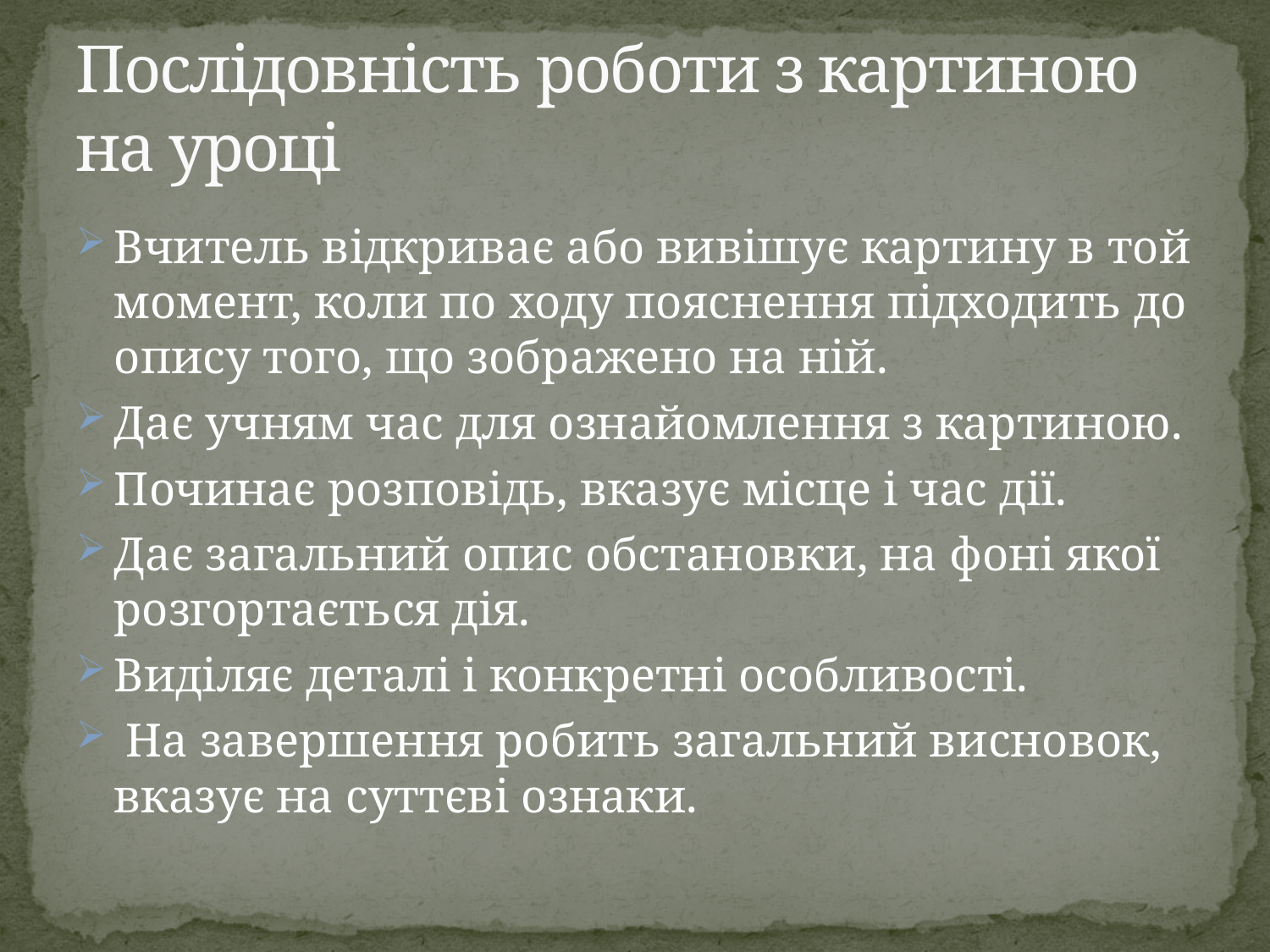

# Послідовність роботи з картиною на уроці
Вчитель відкриває або вивішує картину в той момент, коли по ходу пояснення підходить до опису того, що зображено на ній.
Дає учням час для ознайомлення з картиною.
Починає розповідь, вказує місце і час дії.
Дає загальний опис обстановки, на фоні якої розгортається дія.
Виділяє деталі і конкретні особливості.
 На завершення робить загальний висновок, вказує на суттєві ознаки.